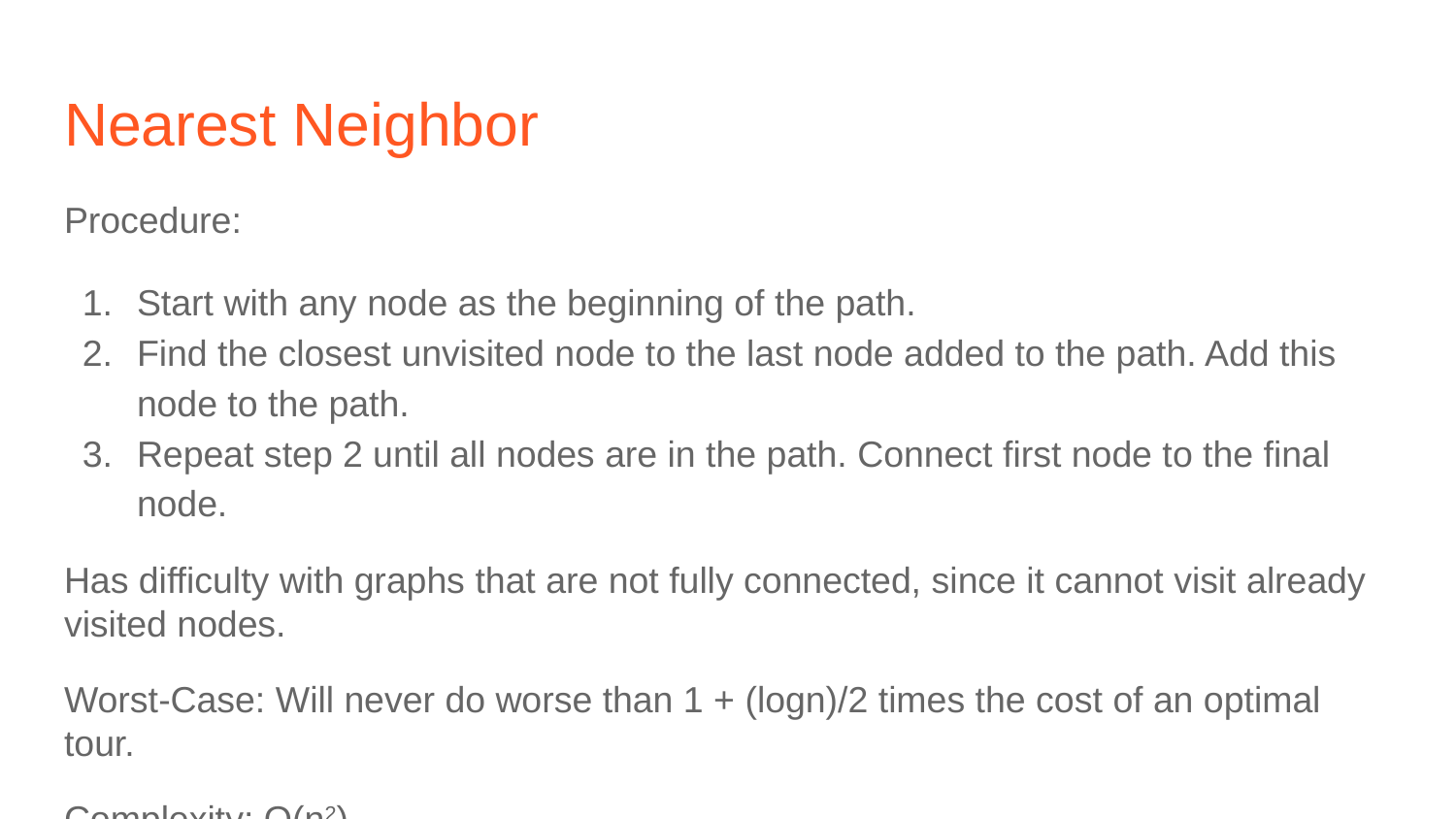

# Nearest Neighbor
Procedure:
Start with any node as the beginning of the path.
Find the closest unvisited node to the last node added to the path. Add this node to the path.
Repeat step 2 until all nodes are in the path. Connect first node to the final node.
Has difficulty with graphs that are not fully connected, since it cannot visit already visited nodes.
Worst-Case: Will never do worse than 1 + (logn)/2 times the cost of an optimal tour.
Complexity: O(n2)